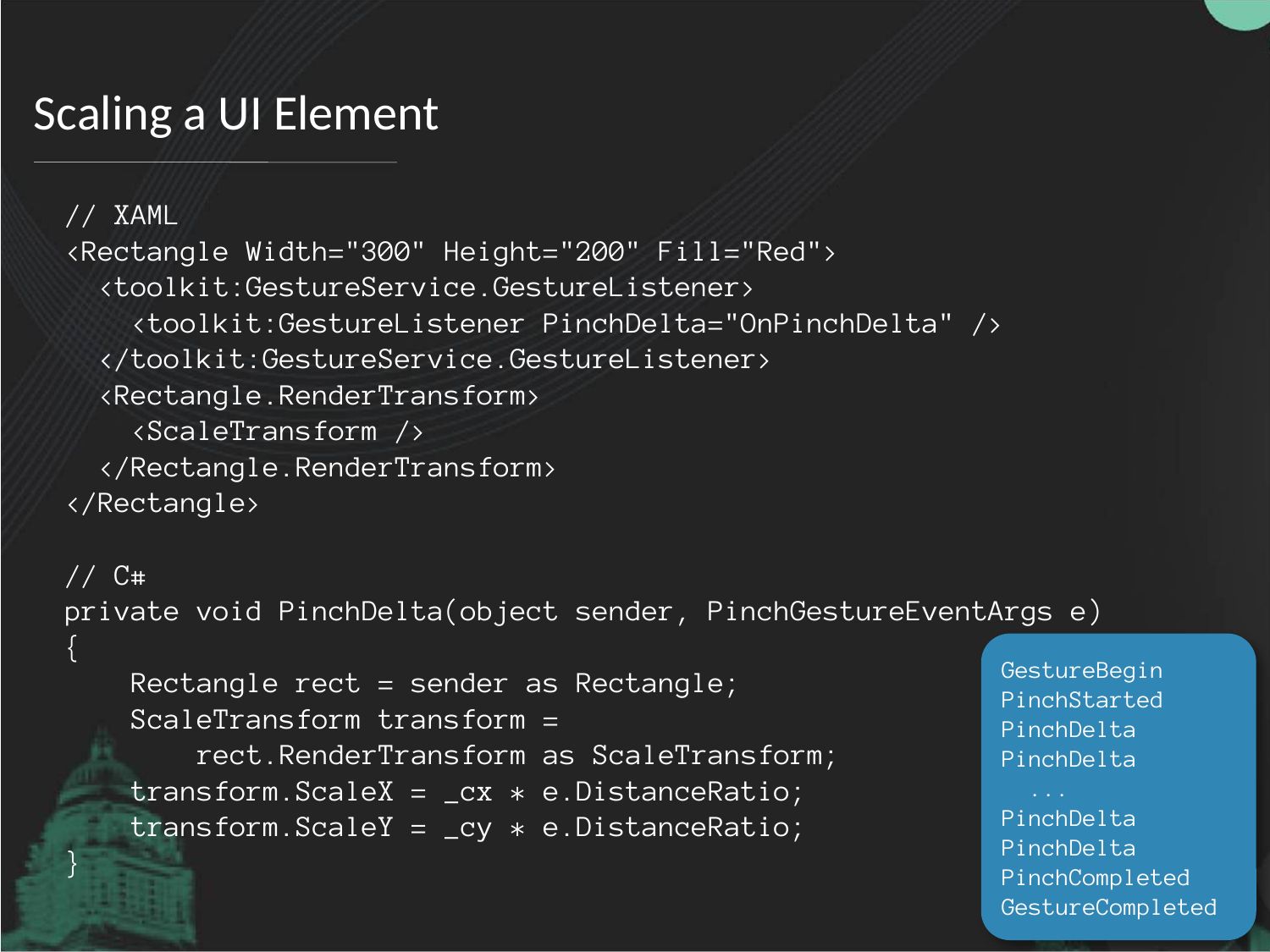

# Scaling a UI Element
// XAML
<Rectangle Width="300" Height="200" Fill="Red">
  <toolkit:GestureService.GestureListener>
    <toolkit:GestureListener PinchDelta="OnPinchDelta" />
  </toolkit:GestureService.GestureListener>
  <Rectangle.RenderTransform>
    <ScaleTransform />
  </Rectangle.RenderTransform>
</Rectangle>

// C#
private void PinchDelta(object sender, PinchGestureEventArgs e)
{
    Rectangle rect = sender as Rectangle;
    ScaleTransform transform =
        rect.RenderTransform as ScaleTransform;
    transform.ScaleX = _cx * e.DistanceRatio;
    transform.ScaleY = _cy * e.DistanceRatio;
}
GestureBegin
PinchStarted
PinchDelta
PinchDelta
  ...
PinchDelta
PinchDelta
PinchCompleted
GestureCompleted